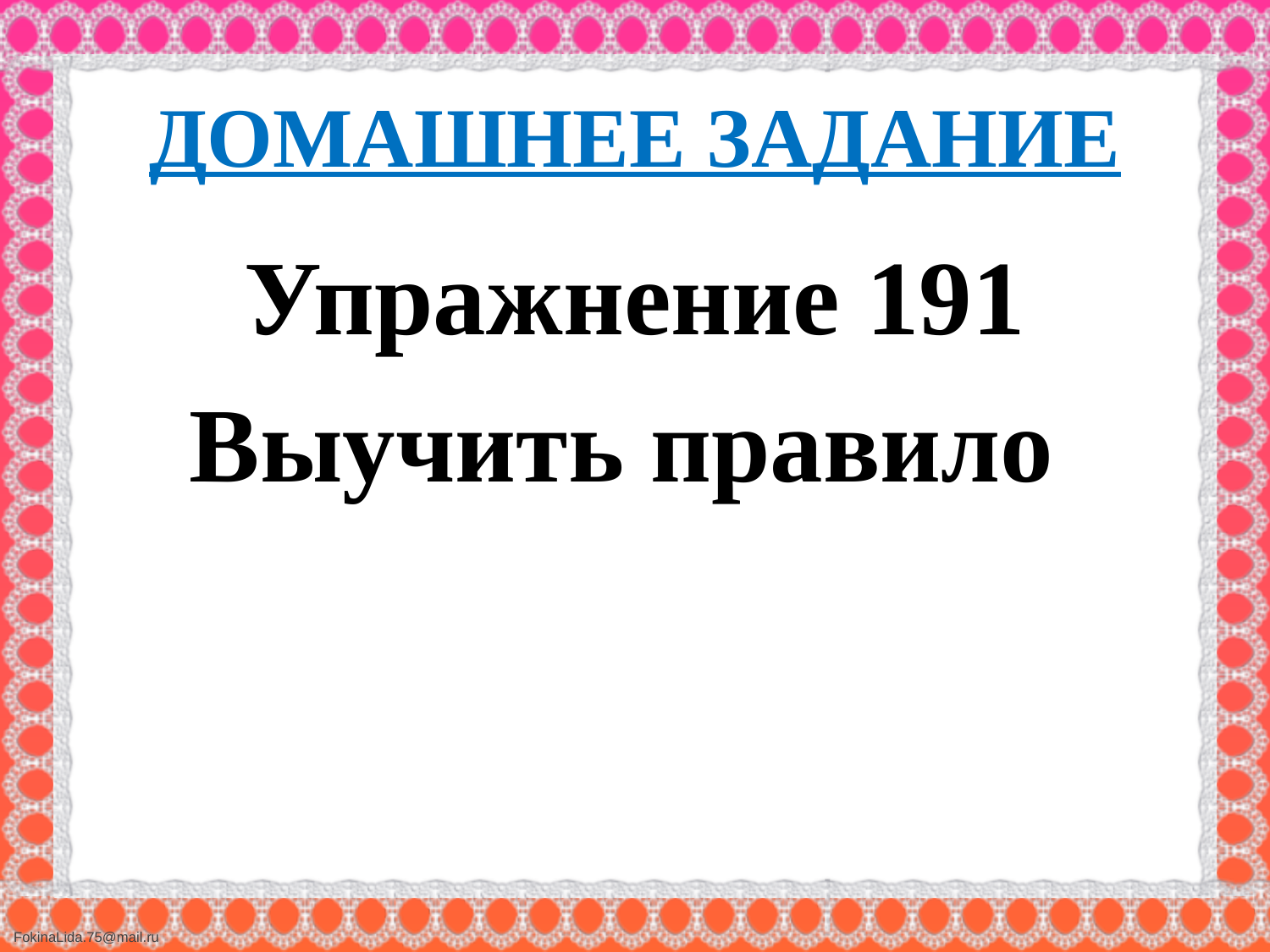

# ДОМАШНЕЕ ЗАДАНИЕ
Упражнение 191
Выучить правило